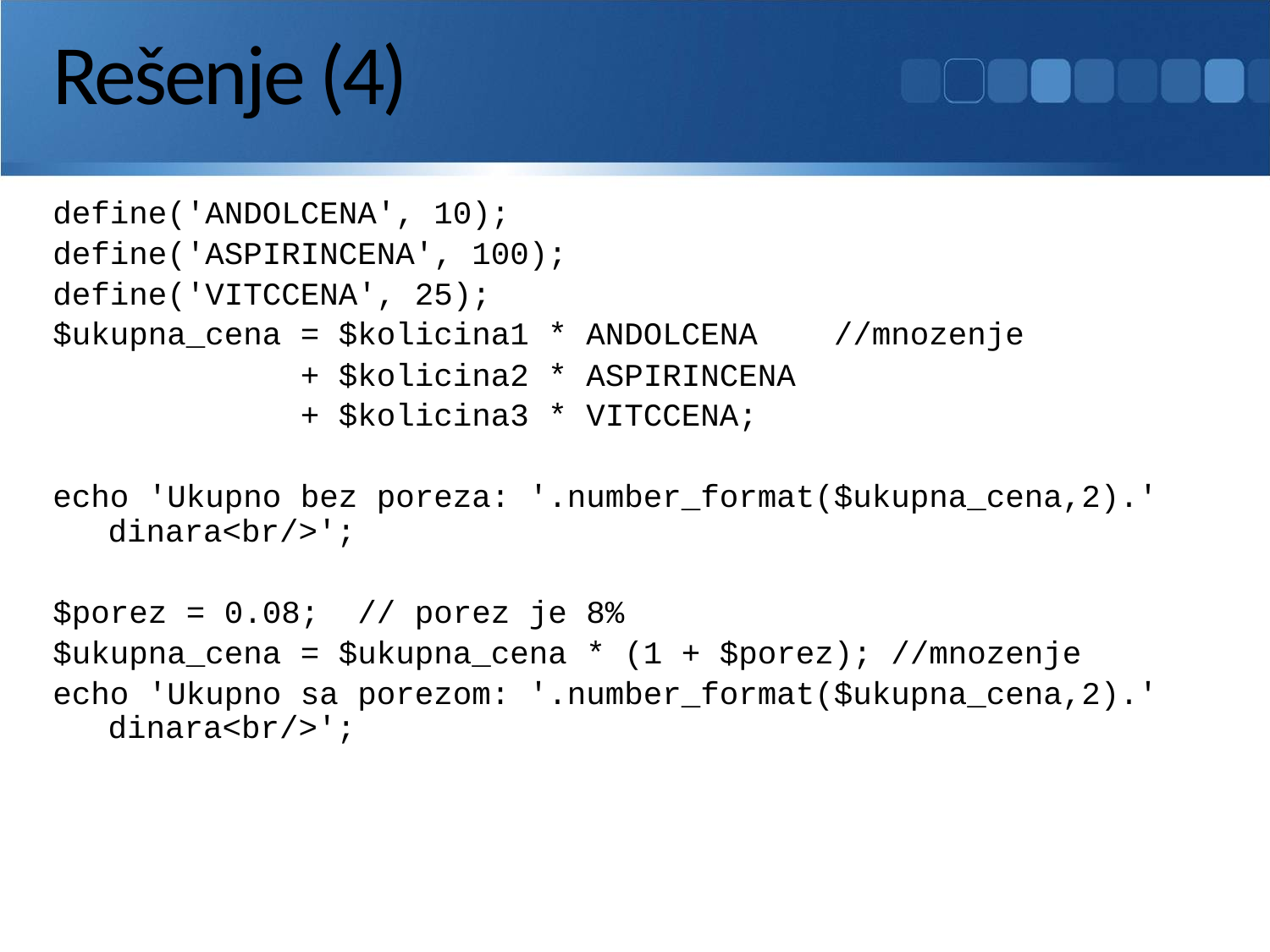

# Rešenje (4)
define('ANDOLCENA', 10);
define('ASPIRINCENA', 100);
define('VITCCENA', 25);
$ukupna_cena = $kolicina1 * ANDOLCENA    //mnozenje
             + $kolicina2 * ASPIRINCENA
             + $kolicina3 * VITCCENA;

echo 'Ukupno bez poreza: '.number_format($ukupna_cena,2).' dinara<br/>';

$porez = 0.08;  // porez je 8%
$ukupna_cena = $ukupna_cena * (1 + $porez); //mnozenje
echo 'Ukupno sa porezom: '.number_format($ukupna_cena,2).' dinara<br/>';

118